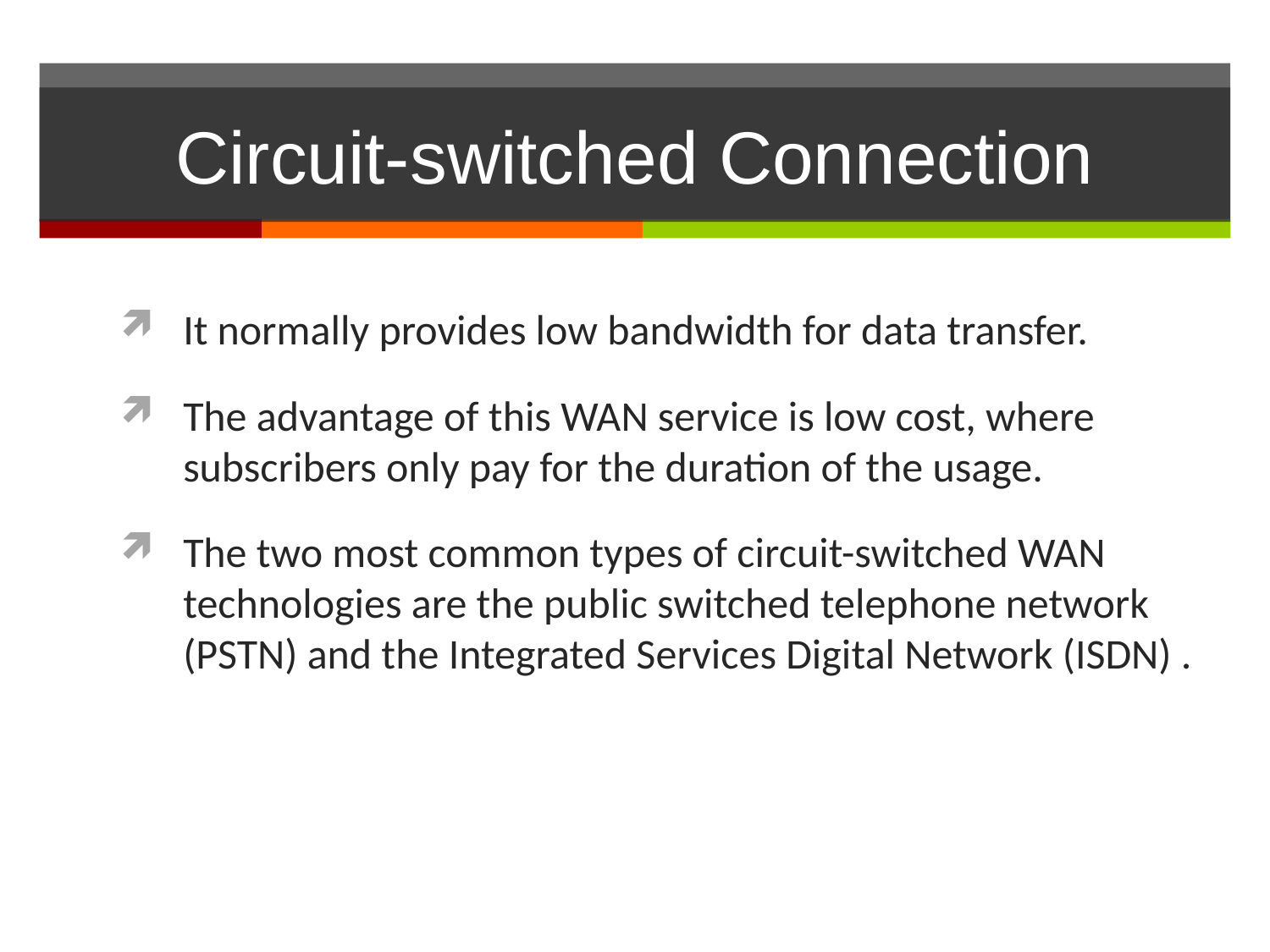

# Circuit-switched Connection
It normally provides low bandwidth for data transfer.
The advantage of this WAN service is low cost, where subscribers only pay for the duration of the usage.
The two most common types of circuit-switched WAN technologies are the public switched telephone network (PSTN) and the Integrated Services Digital Network (ISDN) .